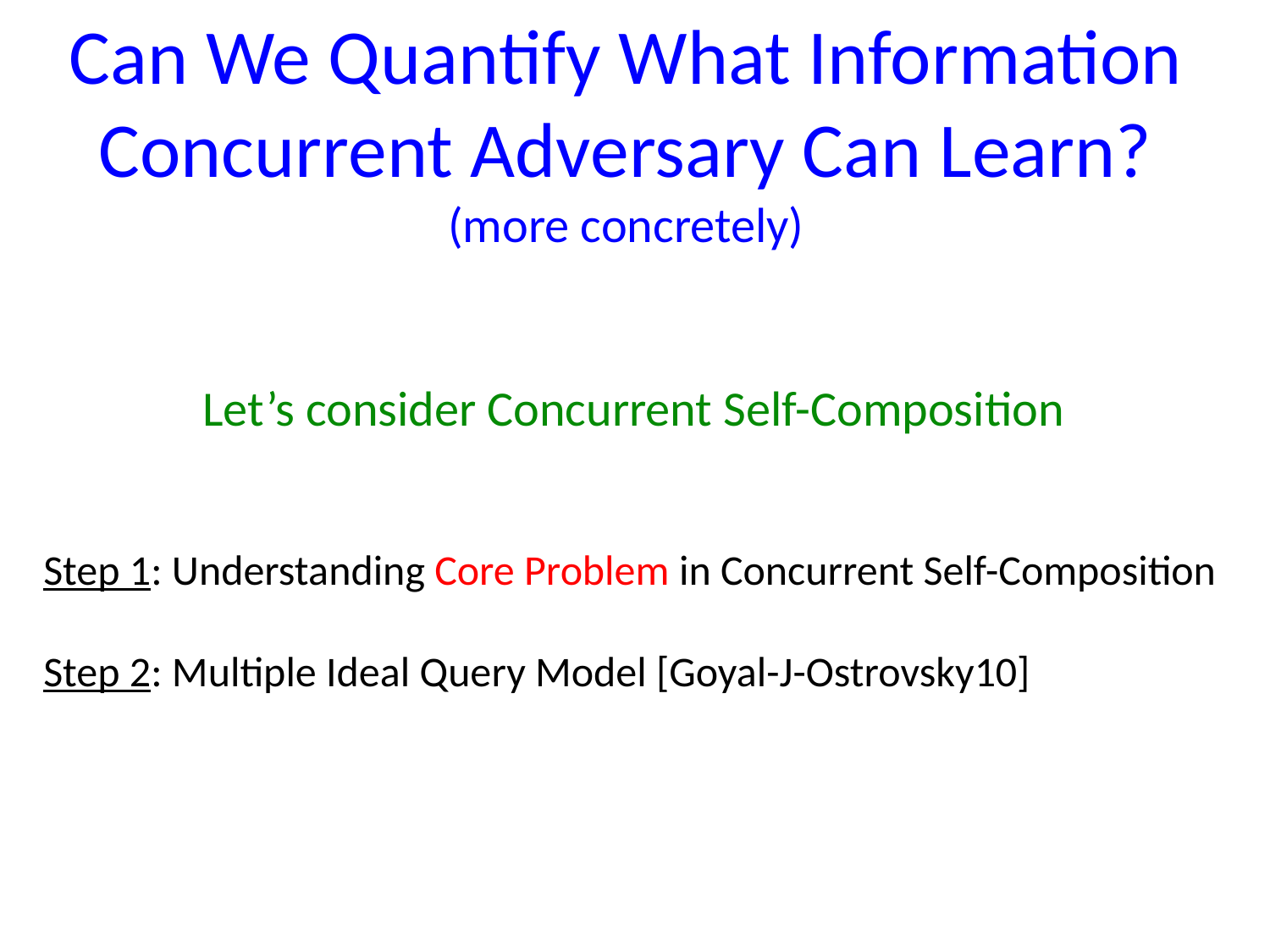

# Can We Quantify What Information Concurrent Adversary Can Learn? (more concretely)

Let’s consider Concurrent Self-Composition
Step 1: Understanding Core Problem in Concurrent Self-Composition

Step 2: Multiple Ideal Query Model [Goyal-J-Ostrovsky10]